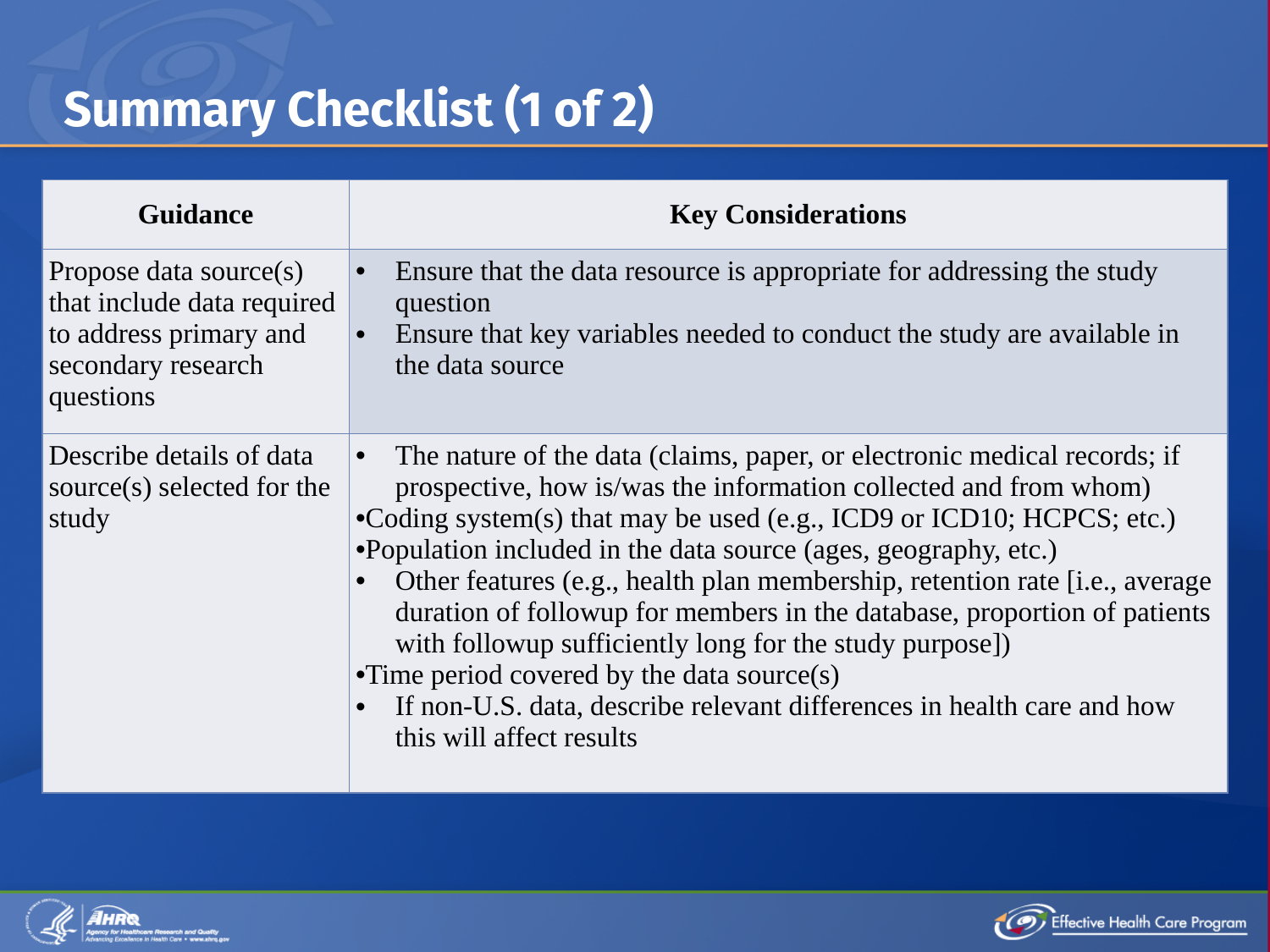

# Summary Checklist (1 of 2)
| Guidance | Key Considerations |
| --- | --- |
| Propose data source(s) that include data required to address primary and secondary research questions | Ensure that the data resource is appropriate for addressing the study question Ensure that key variables needed to conduct the study are available in the data source |
| Describe details of data source(s) selected for the study | The nature of the data (claims, paper, or electronic medical records; if prospective, how is/was the information collected and from whom) Coding system(s) that may be used (e.g., ICD9 or ICD10; HCPCS; etc.) Population included in the data source (ages, geography, etc.) Other features (e.g., health plan membership, retention rate [i.e., average duration of followup for members in the database, proportion of patients with followup sufficiently long for the study purpose]) Time period covered by the data source(s) If non-U.S. data, describe relevant differences in health care and how this will affect results |